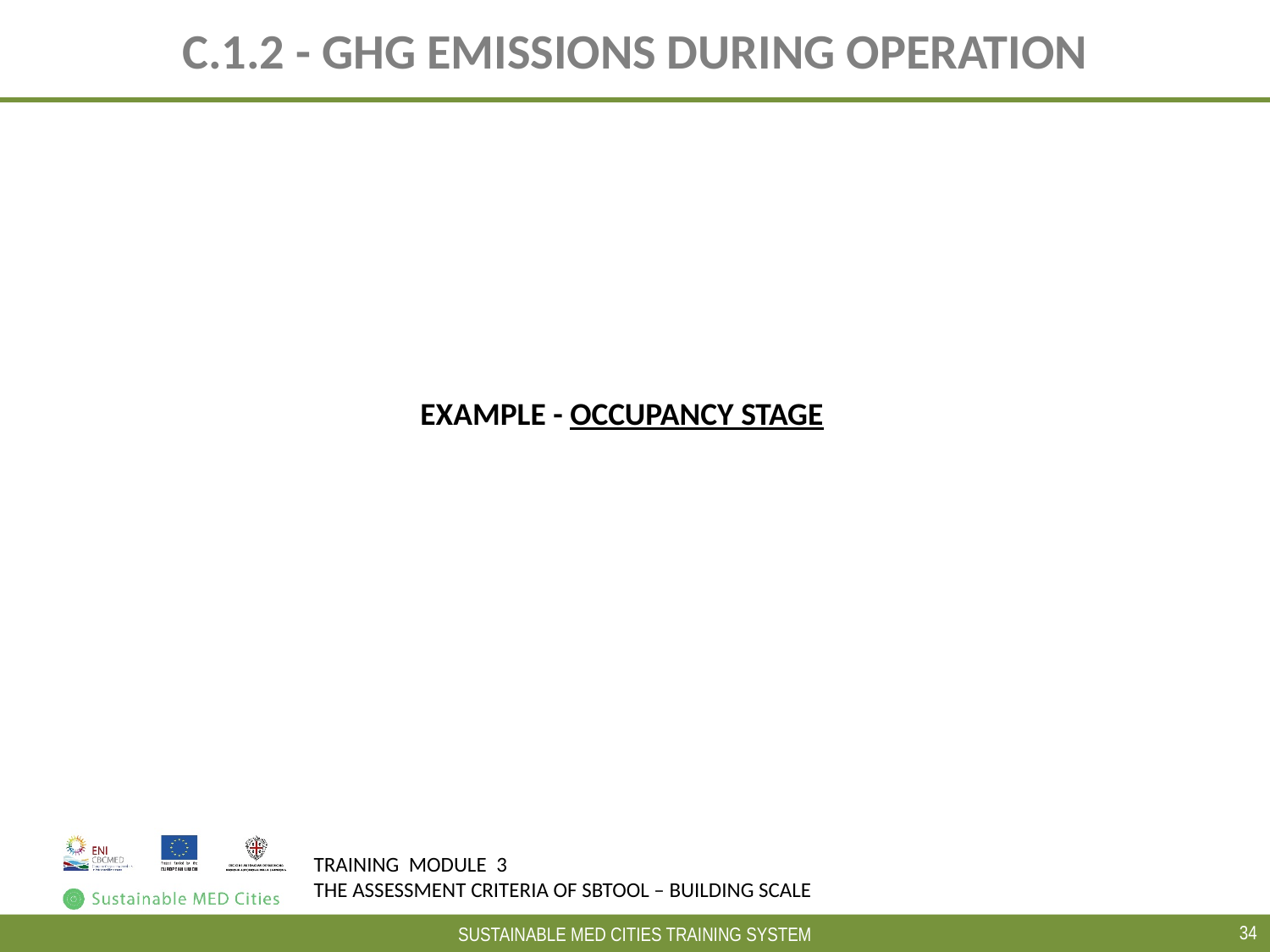

# C.1.2 - GHG EMISSIONS DURING OPERATION

EXAMPLE - OCCUPANCY STAGE
34